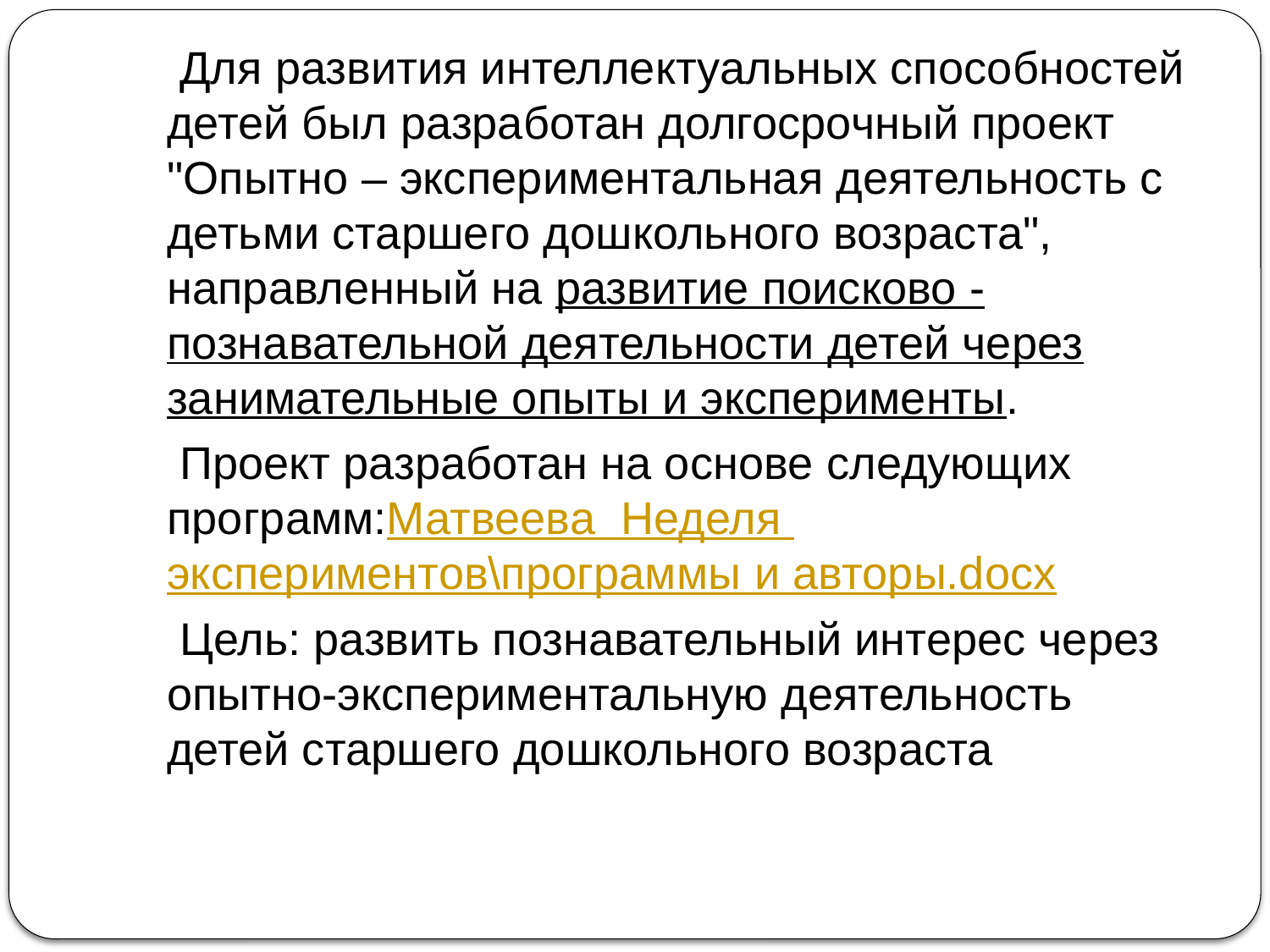

Для развития интеллектуальных способностей детей был разработан долгосрочный проект "Опытно – экспериментальная деятельность с детьми старшего дошкольного возраста", направленный на развитие поисково - познавательной деятельности детей через занимательные опыты и эксперименты.
    Проект разработан на основе следующих программ:Матвеева  Неделя экспериментов\программы и авторы.docx
    Цель: развить познавательный интерес через опытно-экспериментальную деятельность детей старшего дошкольного возраста
#